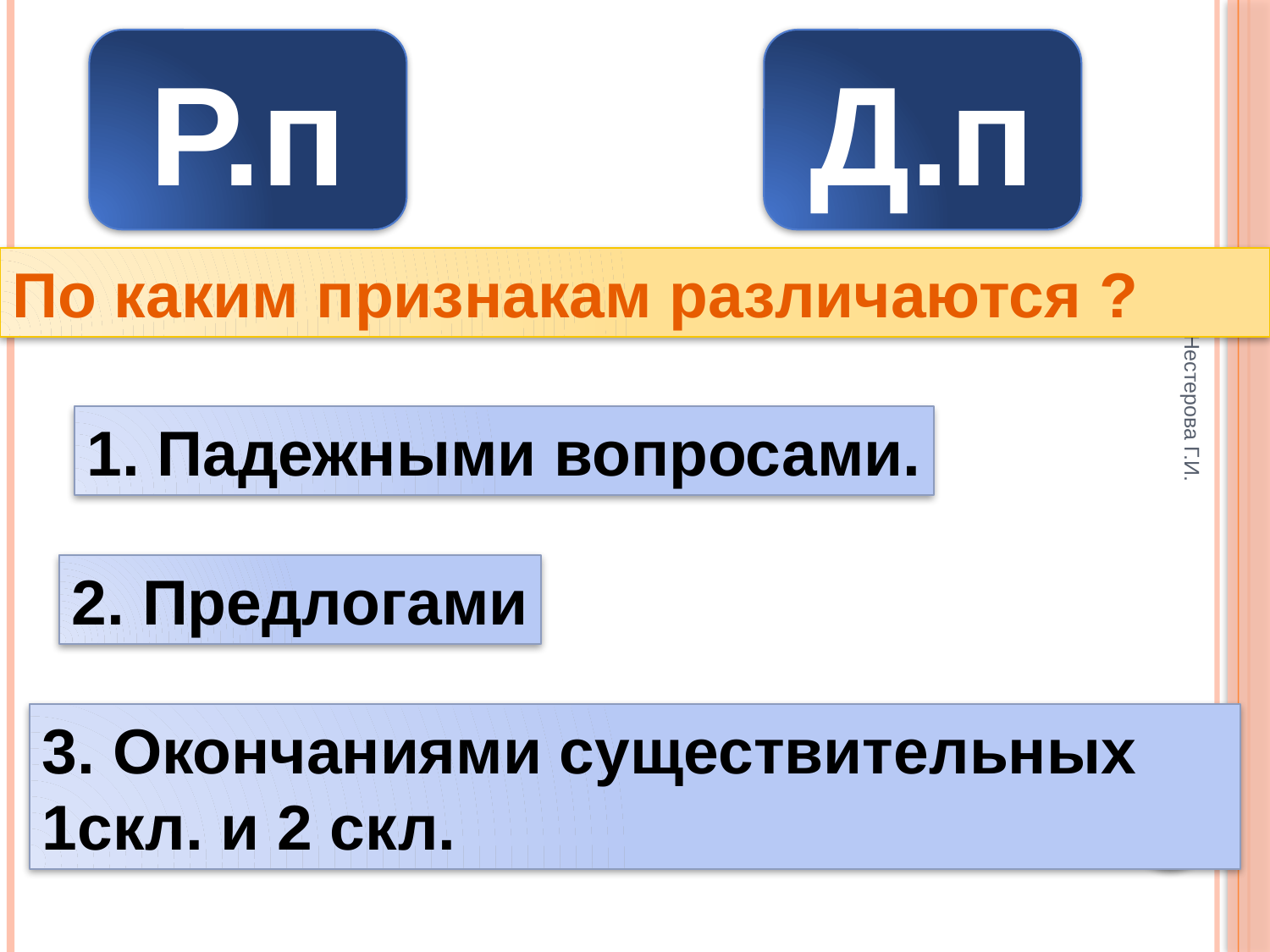

Р.п
Д.п
По каким признакам различаются ?
1. Падежными вопросами.
Нестерова Г.И.
2. Предлогами
3. Окончаниями существительных
1скл. и 2 скл.